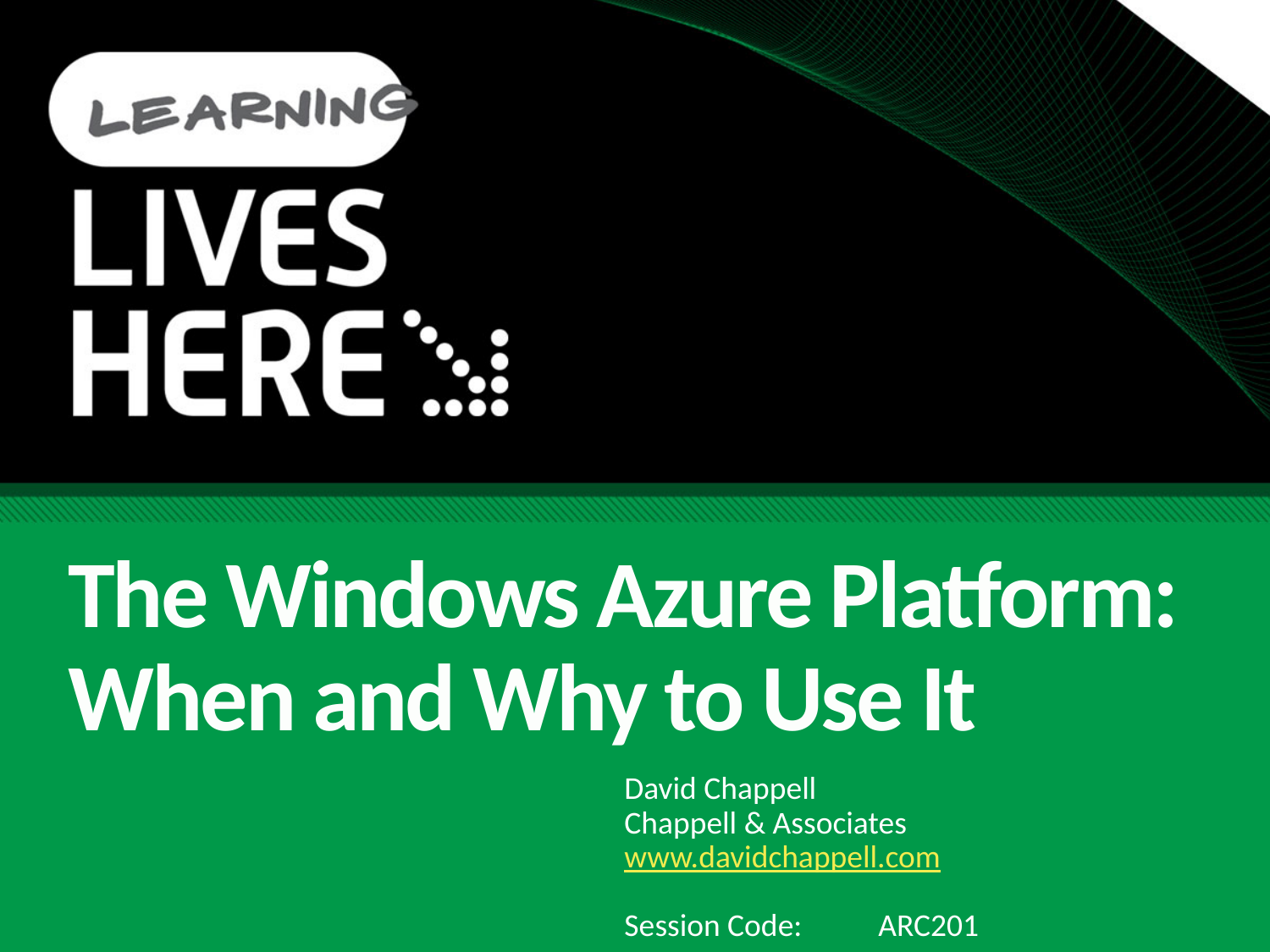

# The Windows Azure Platform: When and Why to Use It
David Chappell
Chappell & Associates
www.davidchappell.com

Session Code:	ARC201